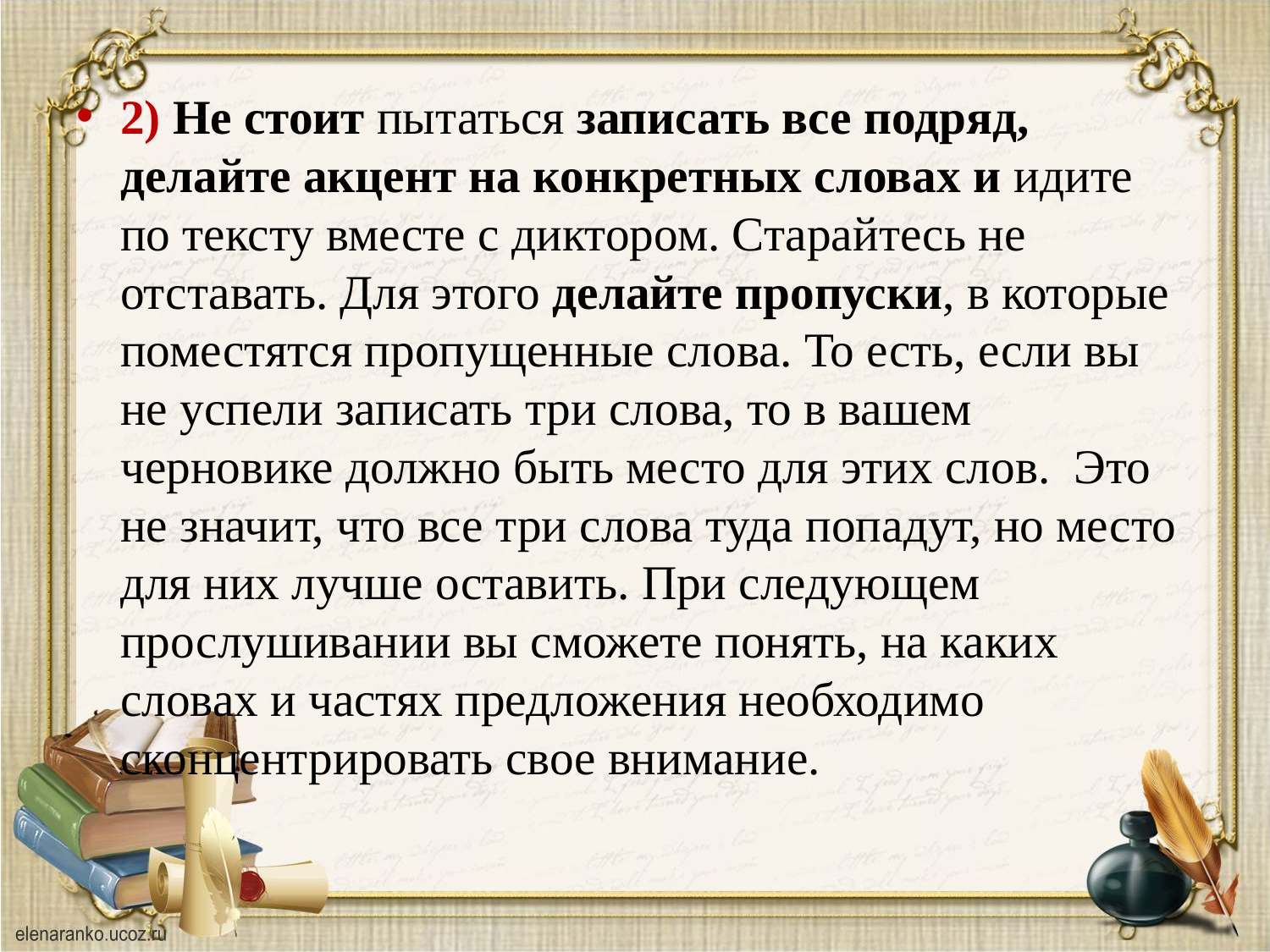

2) Не стоит пытаться записать все подряд, делайте акцент на конкретных словах и идите по тексту вместе с диктором. Старайтесь не отставать. Для этого делайте пропуски, в которые поместятся пропущенные слова. То есть, если вы не успели записать три слова, то в вашем черновике должно быть место для этих слов.  Это не значит, что все три слова туда попадут, но место для них лучше оставить. При следующем прослушивании вы сможете понять, на каких словах и частях предложения необходимо сконцентрировать свое внимание.